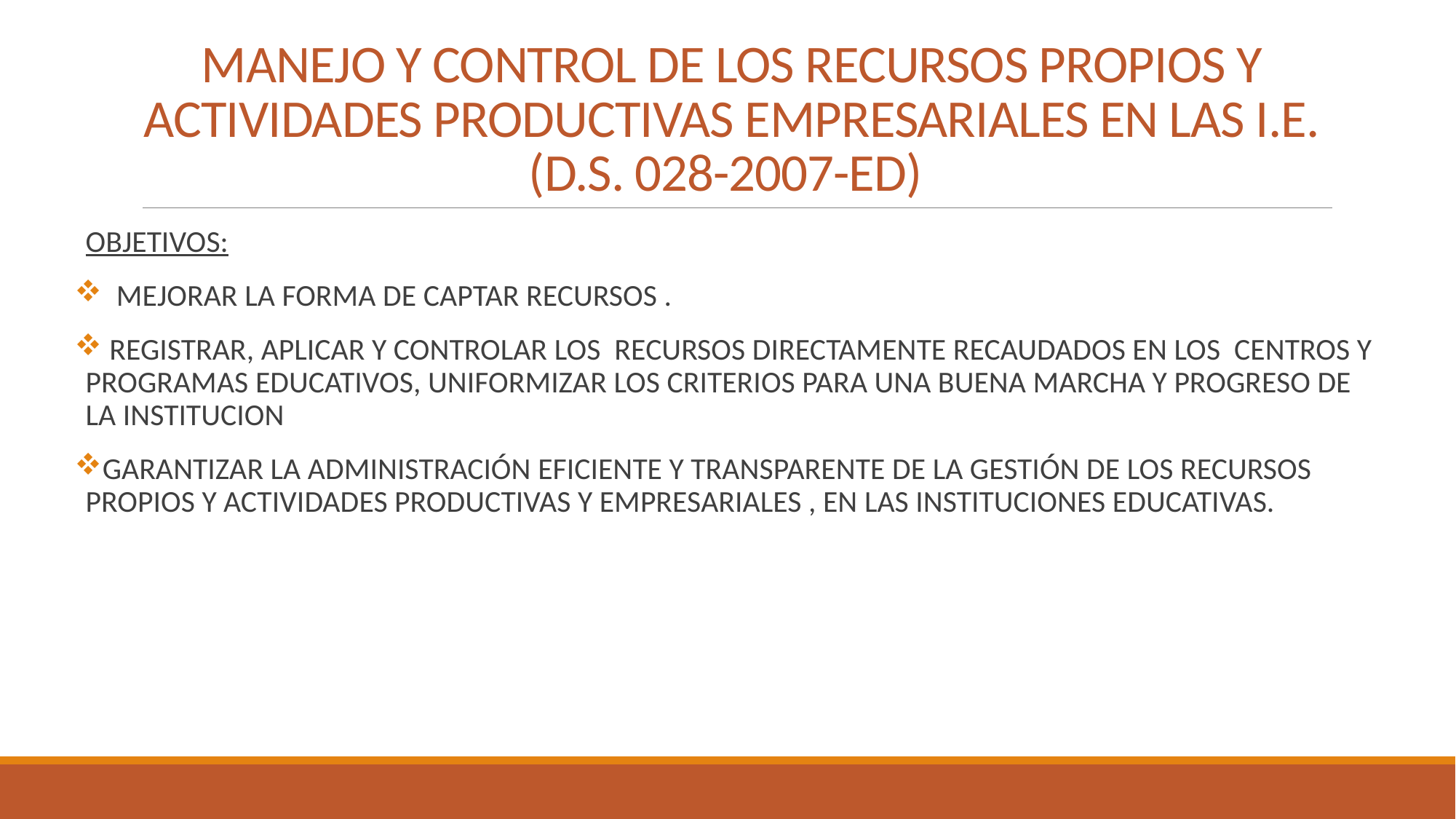

# MANEJO Y CONTROL DE LOS RECURSOS PROPIOS Y ACTIVIDADES PRODUCTIVAS EMPRESARIALES EN LAS I.E. (D.S. 028-2007-ED)
OBJETIVOS:
  MEJORAR LA FORMA DE CAPTAR RECURSOS .
 REGISTRAR, APLICAR Y CONTROLAR LOS  RECURSOS DIRECTAMENTE RECAUDADOS EN LOS  CENTROS Y  PROGRAMAS EDUCATIVOS, UNIFORMIZAR LOS CRITERIOS PARA UNA BUENA MARCHA Y PROGRESO DE   LA INSTITUCION
GARANTIZAR LA ADMINISTRACIÓN EFICIENTE Y TRANSPARENTE DE LA GESTIÓN DE LOS RECURSOS PROPIOS Y ACTIVIDADES PRODUCTIVAS Y EMPRESARIALES , EN LAS INSTITUCIONES EDUCATIVAS.